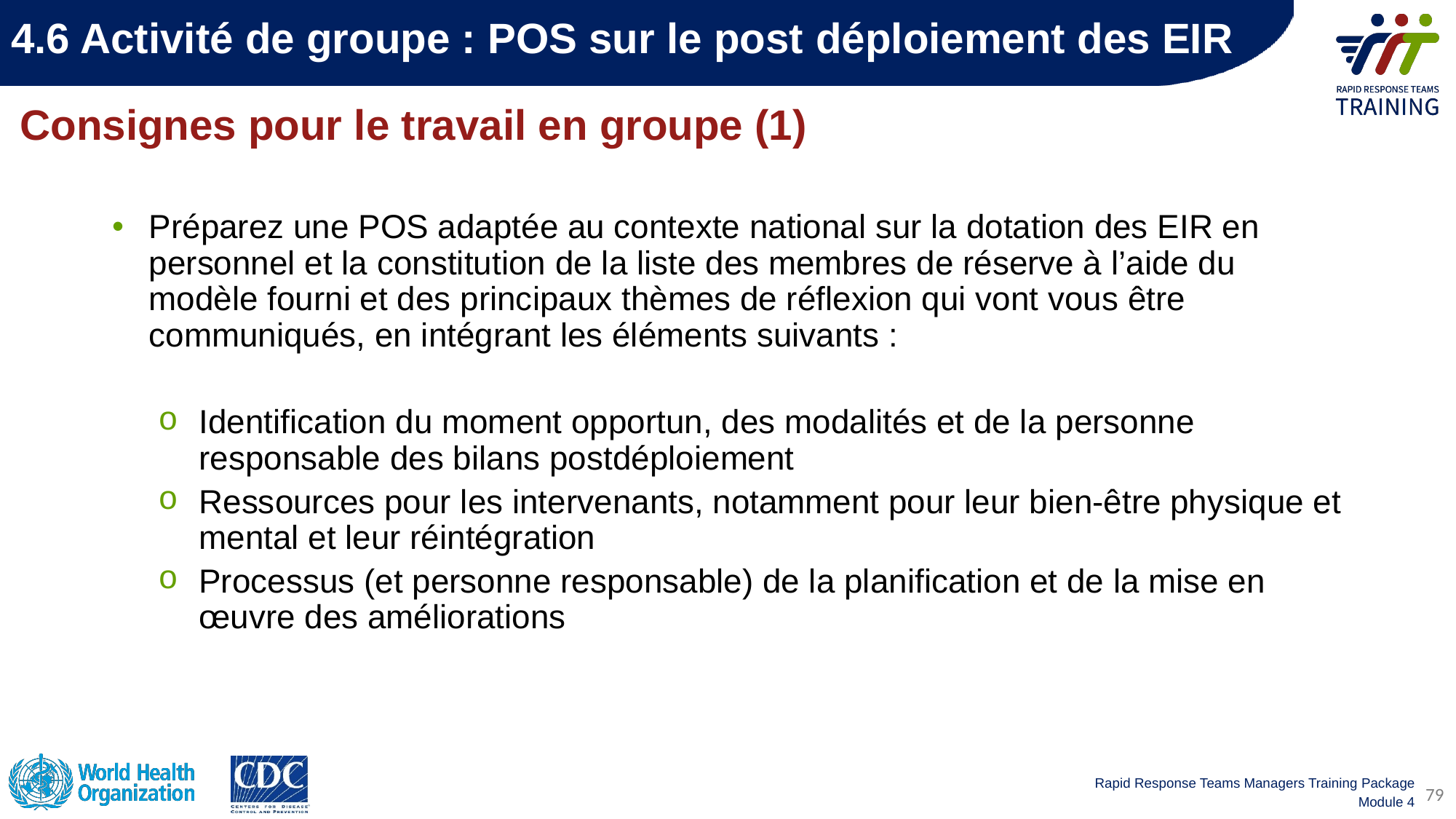

4.6 Activité de groupe : POS sur le post déploiement des EIR
# Consignes pour le travail en groupe (1)
Préparez une POS adaptée au contexte national sur la dotation des EIR en personnel et la constitution de la liste des membres de réserve à l’aide du modèle fourni et des principaux thèmes de réflexion qui vont vous être communiqués, en intégrant les éléments suivants :

Identification du moment opportun, des modalités et de la personne responsable des bilans postdéploiement
Ressources pour les intervenants, notamment pour leur bien-être physique et mental et leur réintégration
Processus (et personne responsable) de la planification et de la mise en œuvre des améliorations

79